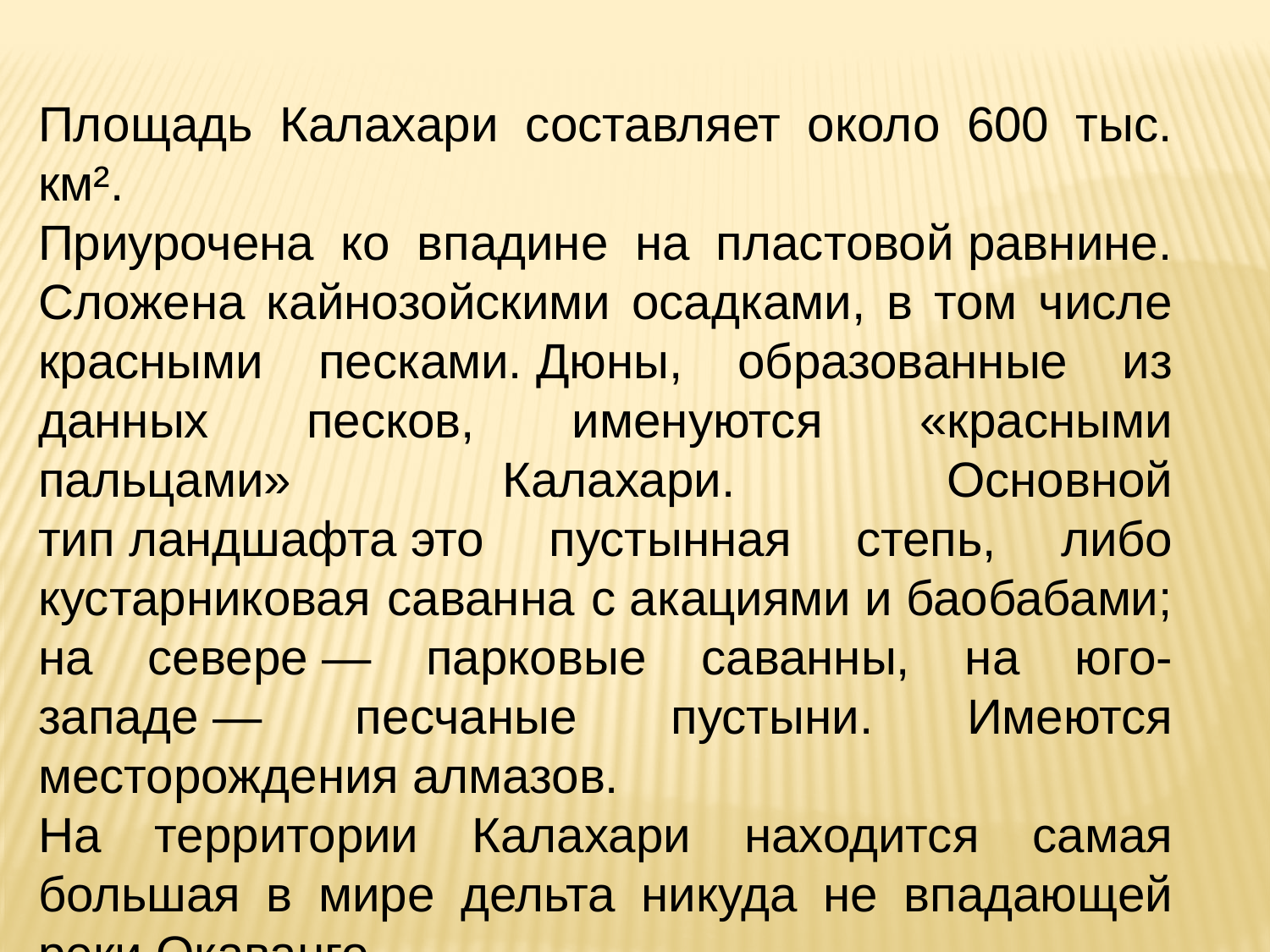

Площадь Калахари составляет около 600 тыс. км².
Приурочена ко впадине на пластовой равнине. Сложена кайнозойскими осадками, в том числе красными песками. Дюны, образованные из данных песков, именуются «красными пальцами» Калахари. Основной тип ландшафта это пустынная степь, либо кустарниковая саванна с акациями и баобабами; на севере — парковые саванны, на юго-западе — песчаные пустыни. Имеются месторождения алмазов.
На территории Калахари находится самая большая в мире дельта никуда не впадающей реки Окаванго.